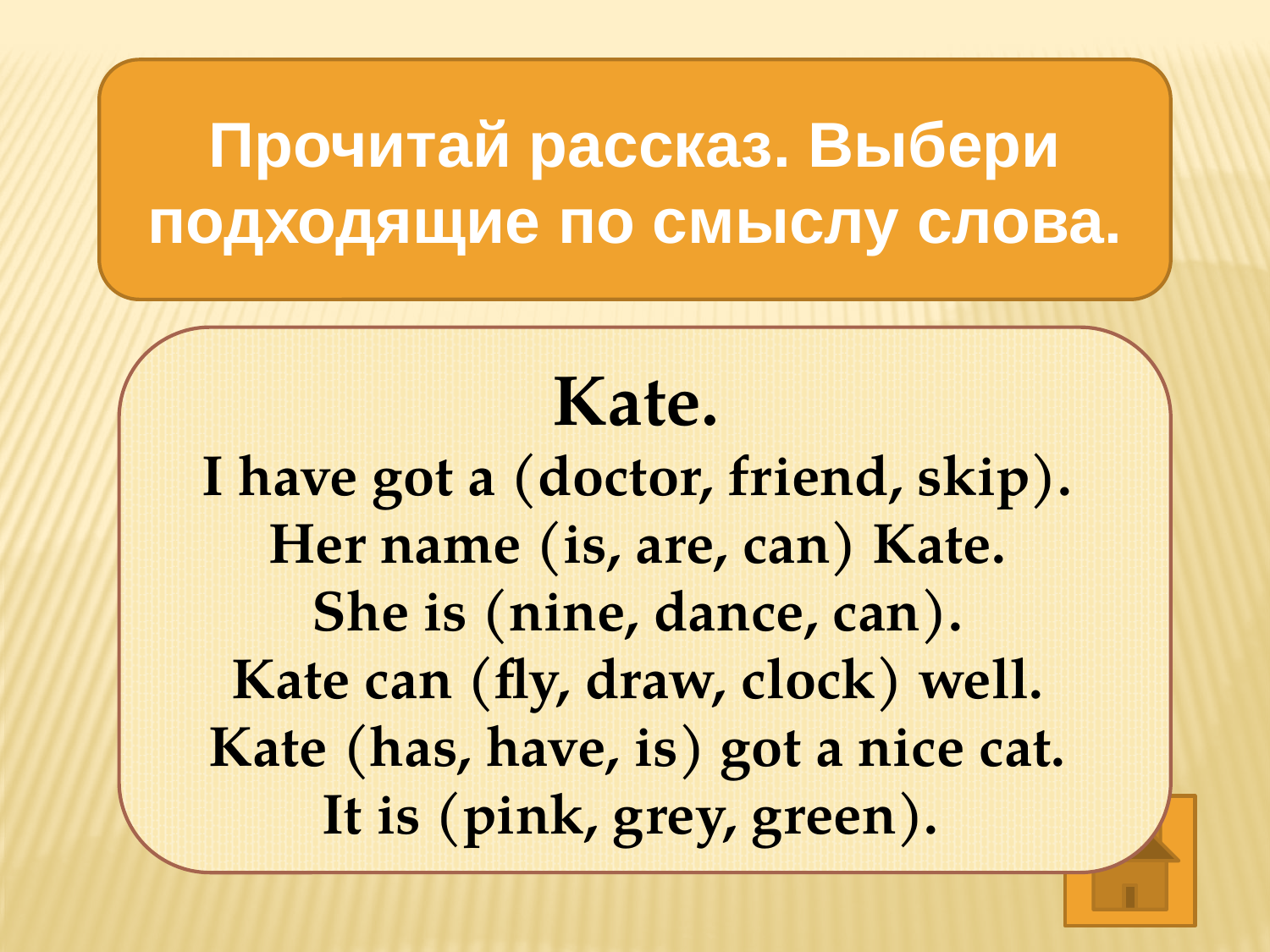

Прочитай рассказ. Выбери подходящие по смыслу слова.
Kate.
I have got a (doctor, friend, skip).
Her name (is, are, can) Kate.
She is (nine, dance, can).
Kate can (fly, draw, clock) well.
Kate (has, have, is) got a nice cat.
It is (pink, grey, green).